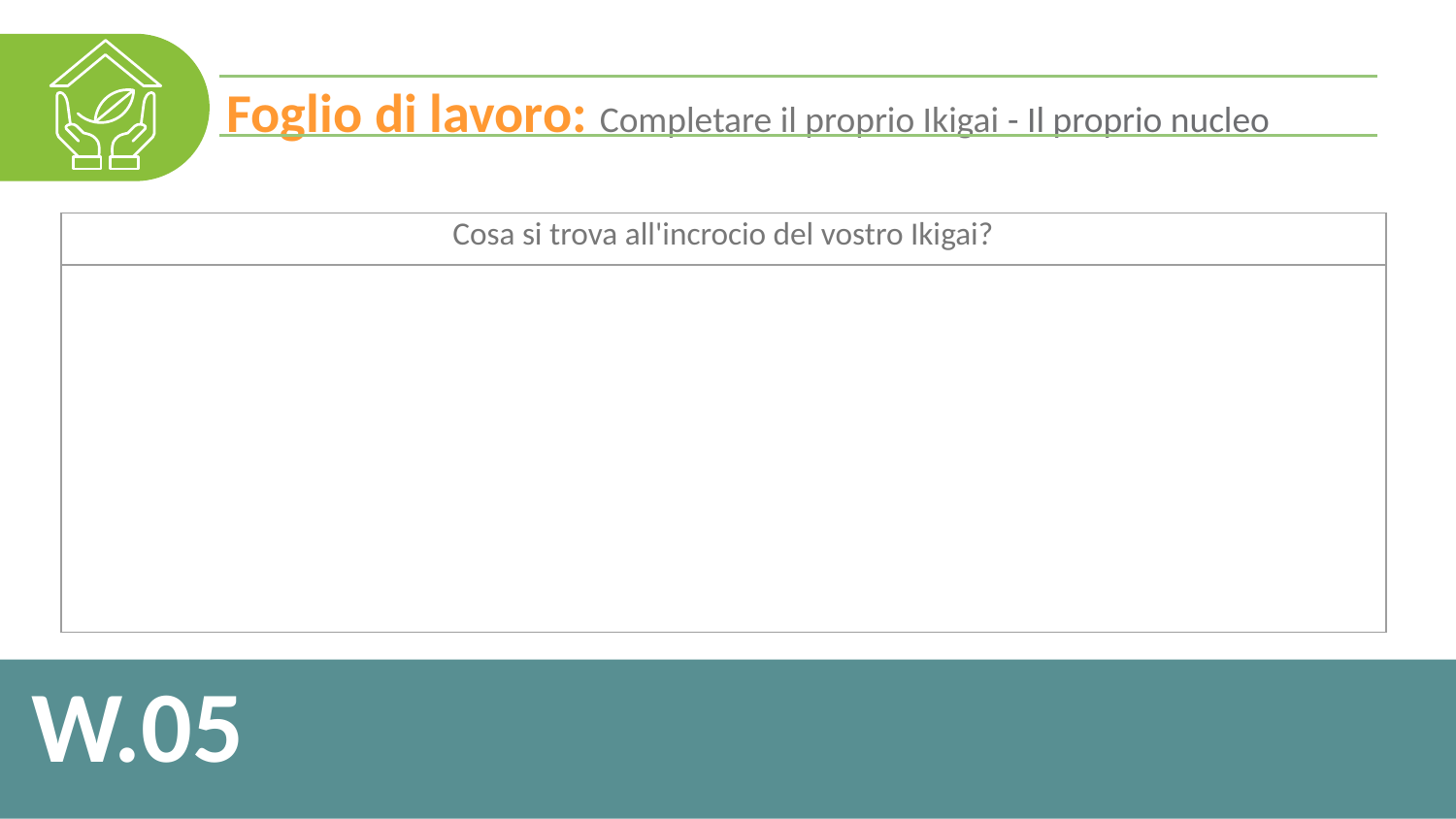

Foglio di lavoro: Completare il proprio Ikigai - Il proprio nucleo

| Cosa si trova all'incrocio del vostro Ikigai? |
| --- |
|  |

W.05